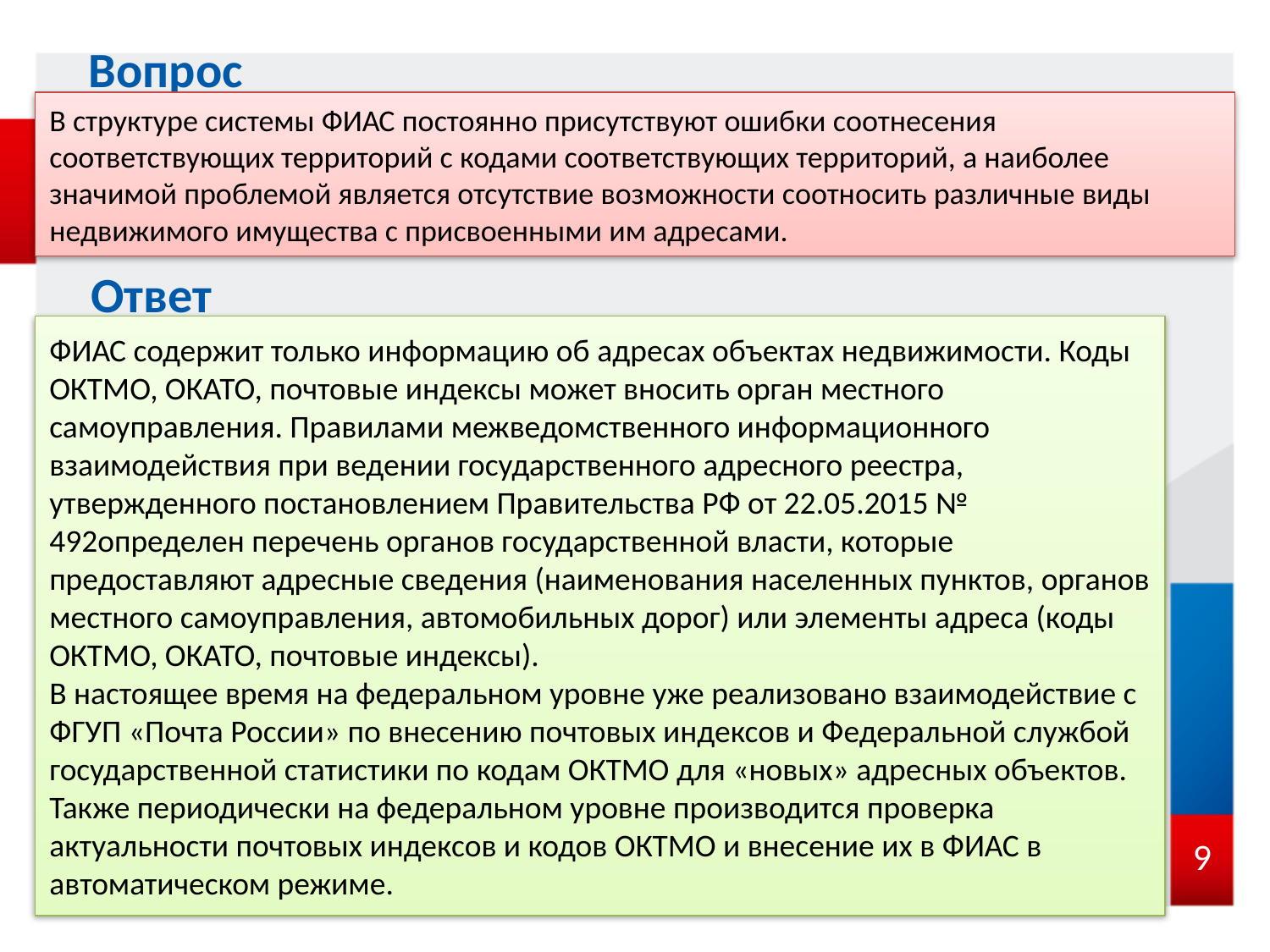

Вопрос
В структуре системы ФИАС постоянно присутствуют ошибки соотнесения соответствующих территорий с кодами соответствующих территорий, а наиболее значимой проблемой является отсутствие возможности соотносить различные виды недвижимого имущества с присвоенными им адресами.
Ответ
ФИАС содержит только информацию об адресах объектах недвижимости. Коды ОКТМО, ОКАТО, почтовые индексы может вносить орган местного самоуправления. Правилами межведомственного информационного взаимодействия при ведении государственного адресного реестра, утвержденного постановлением Правительства РФ от 22.05.2015 № 492определен перечень органов государственной власти, которые предоставляют адресные сведения (наименования населенных пунктов, органов местного самоуправления, автомобильных дорог) или элементы адреса (коды ОКТМО, ОКАТО, почтовые индексы).
В настоящее время на федеральном уровне уже реализовано взаимодействие с ФГУП «Почта России» по внесению почтовых индексов и Федеральной службой государственной статистики по кодам ОКТМО для «новых» адресных объектов. Также периодически на федеральном уровне производится проверка актуальности почтовых индексов и кодов ОКТМО и внесение их в ФИАС в автоматическом режиме.
9